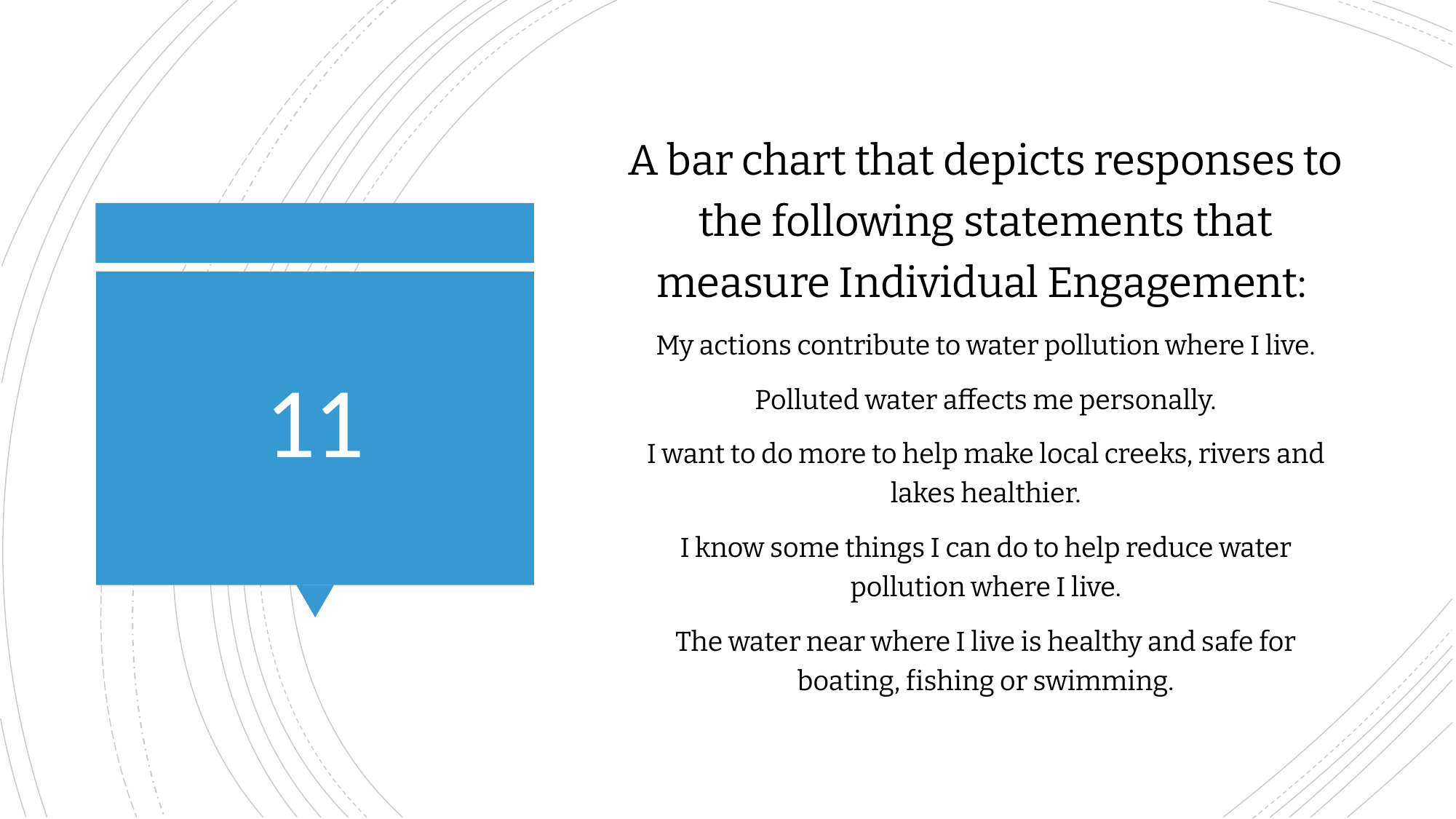

A bar chart that depicts responses to the following statements that measure Individual Engagement:
My actions contribute to water pollution where I live.
Polluted water affects me personally.
I want to do more to help make local creeks, rivers and lakes healthier.
I know some things I can do to help reduce water pollution where I live.
The water near where I live is healthy and safe for boating, fishing or swimming.
# 11